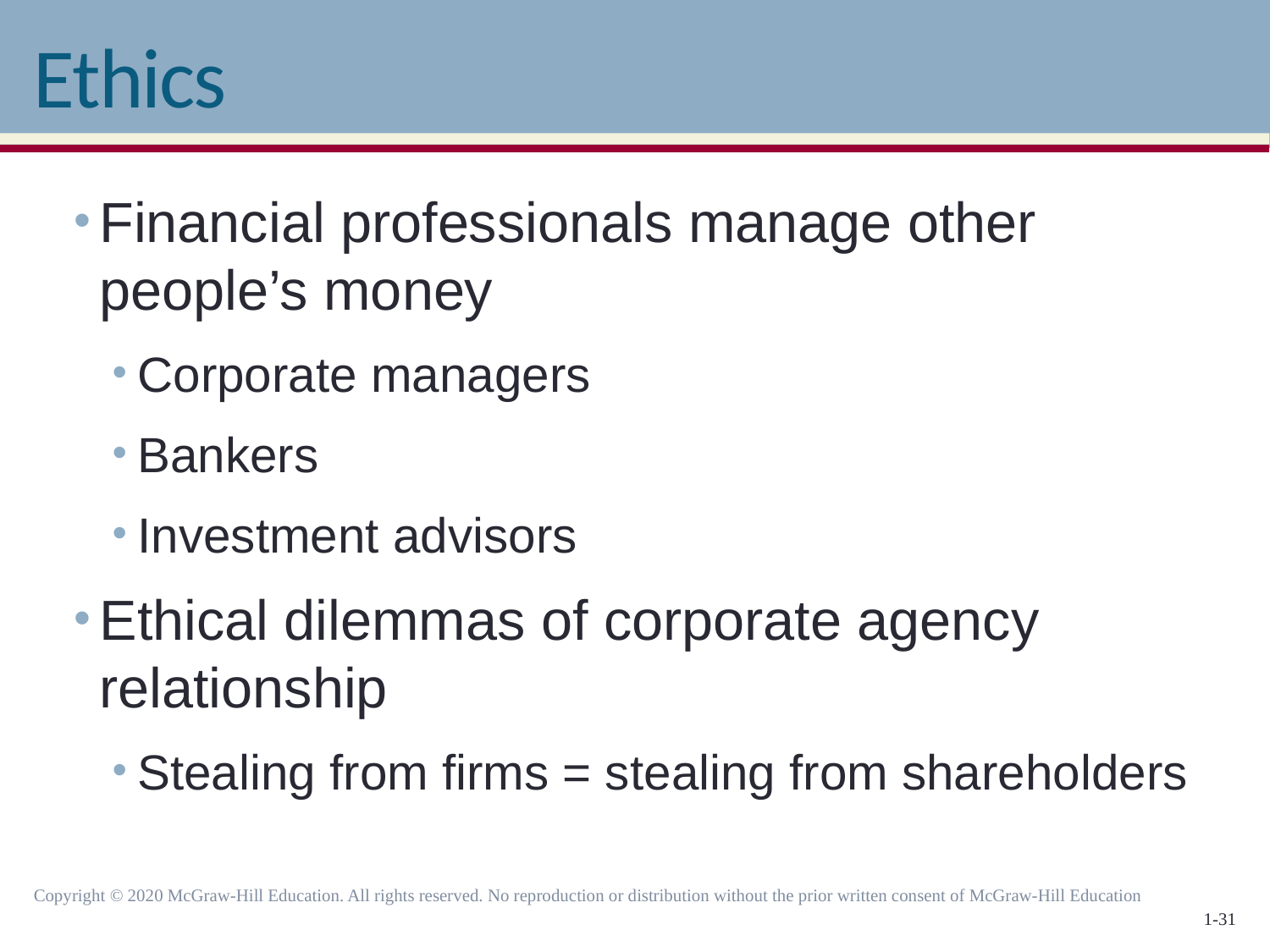

# Ethics
Financial professionals manage other people’s money
Corporate managers
Bankers
Investment advisors
Ethical dilemmas of corporate agency relationship
Stealing from firms = stealing from shareholders
Copyright © 2020 McGraw-Hill Education. All rights reserved. No reproduction or distribution without the prior written consent of McGraw-Hill Education